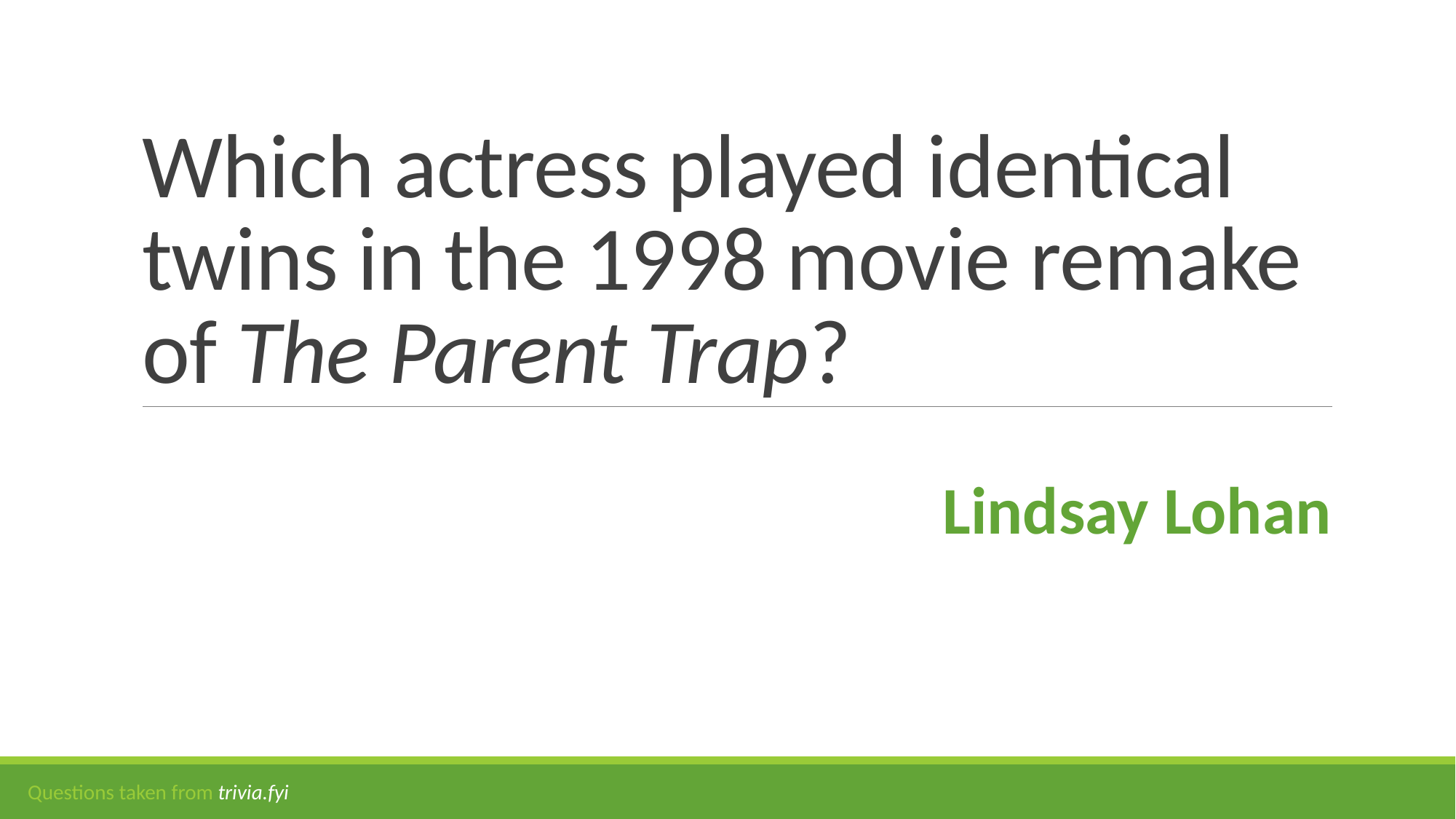

# Which actress played identical twins in the 1998 movie remake of The Parent Trap?
Lindsay Lohan